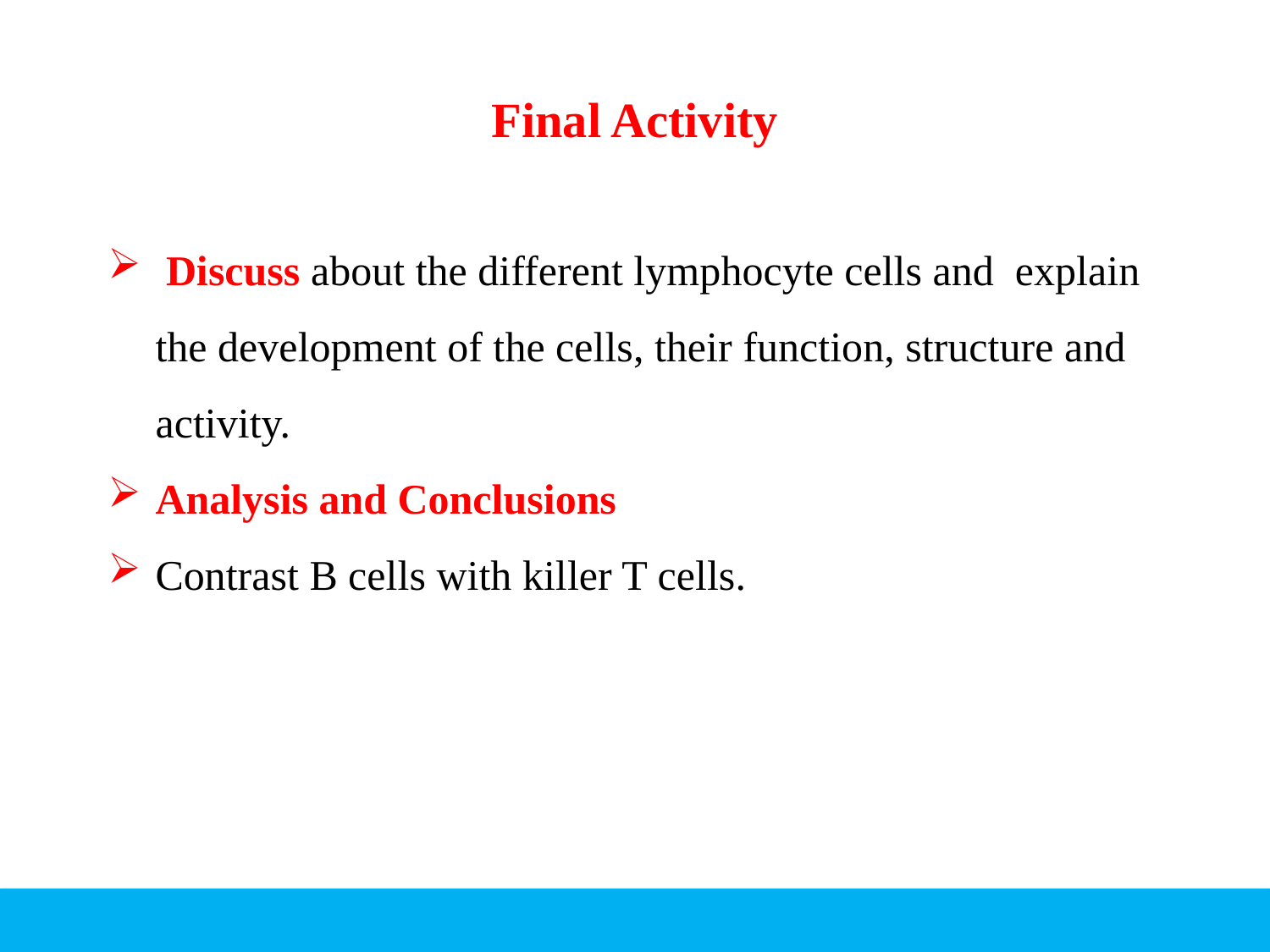

# Final Activity
 Discuss about the different lymphocyte cells and  explain the development of the cells, their function, structure and activity.
Analysis and Conclusions
Contrast B cells with killer T cells.